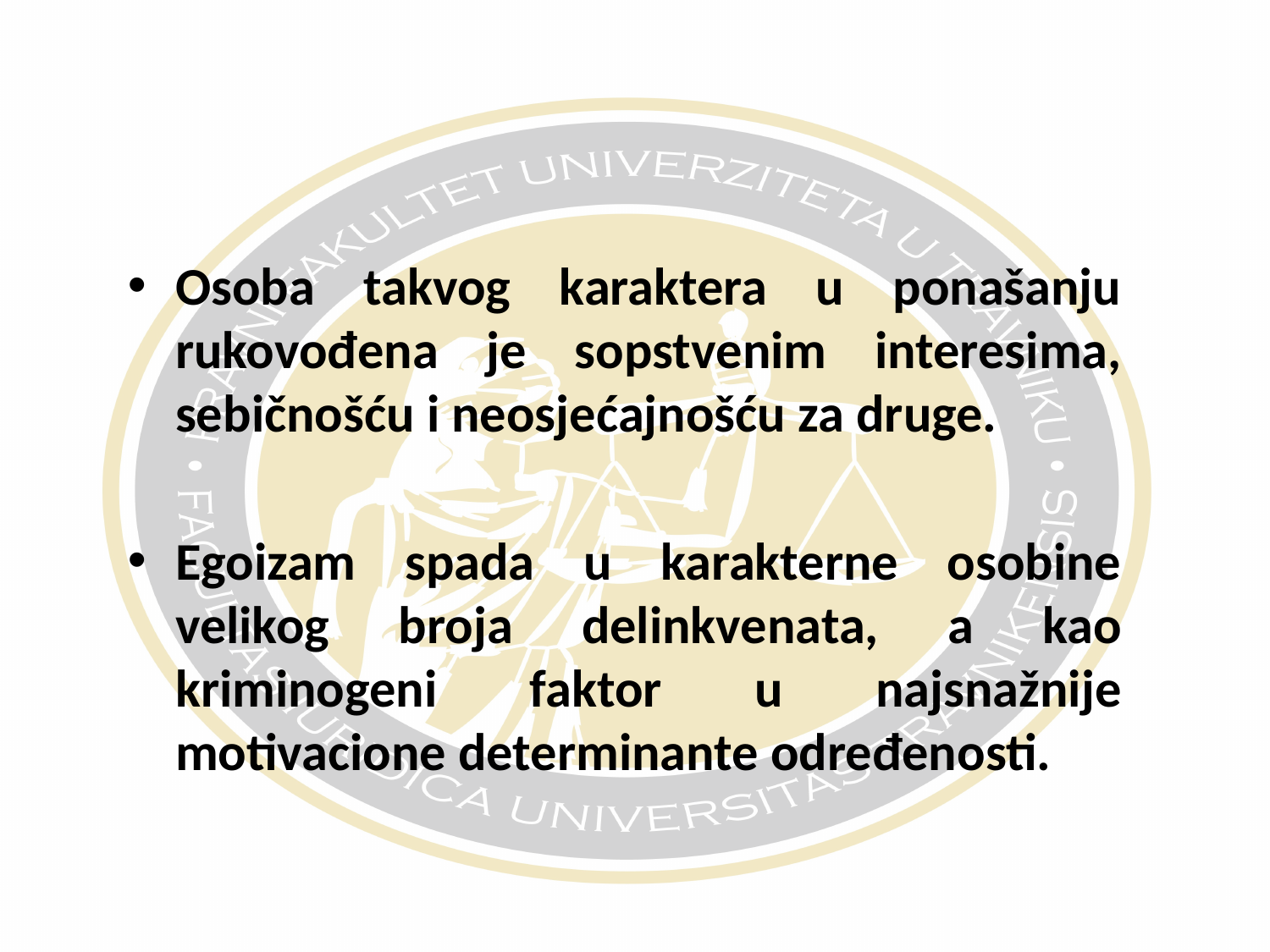

#
Osoba takvog karaktera u ponašanju rukovođena je sopstvenim interesima, sebičnošću i neosjećajnošću za druge.

Egoizam spada u karakterne osobine velikog broja delinkvenata, a kao kriminogeni faktor u najsnažnije motivacione determinante određenosti.